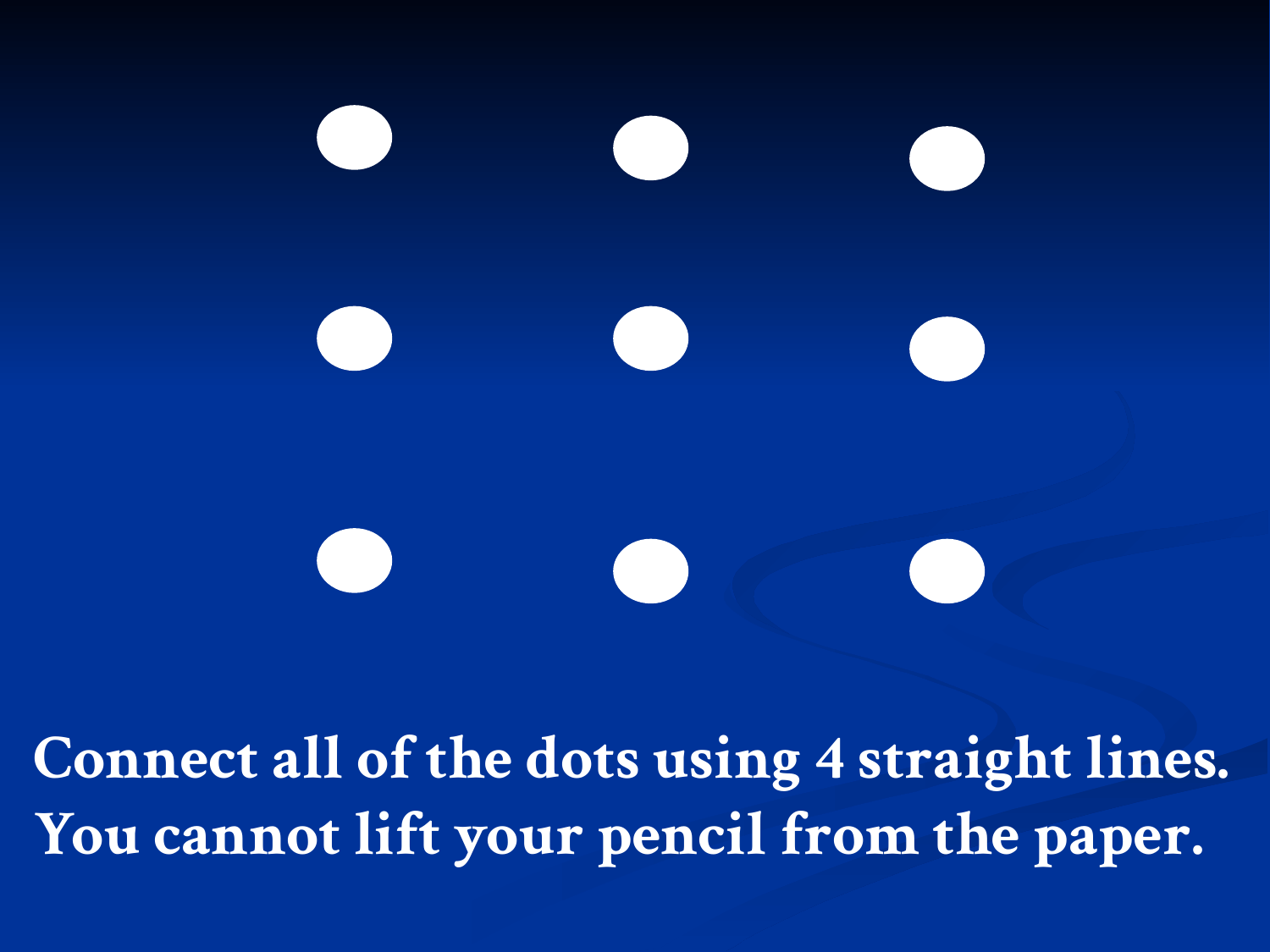

Connect all of the dots using 4 straight lines. You cannot lift your pencil from the paper.